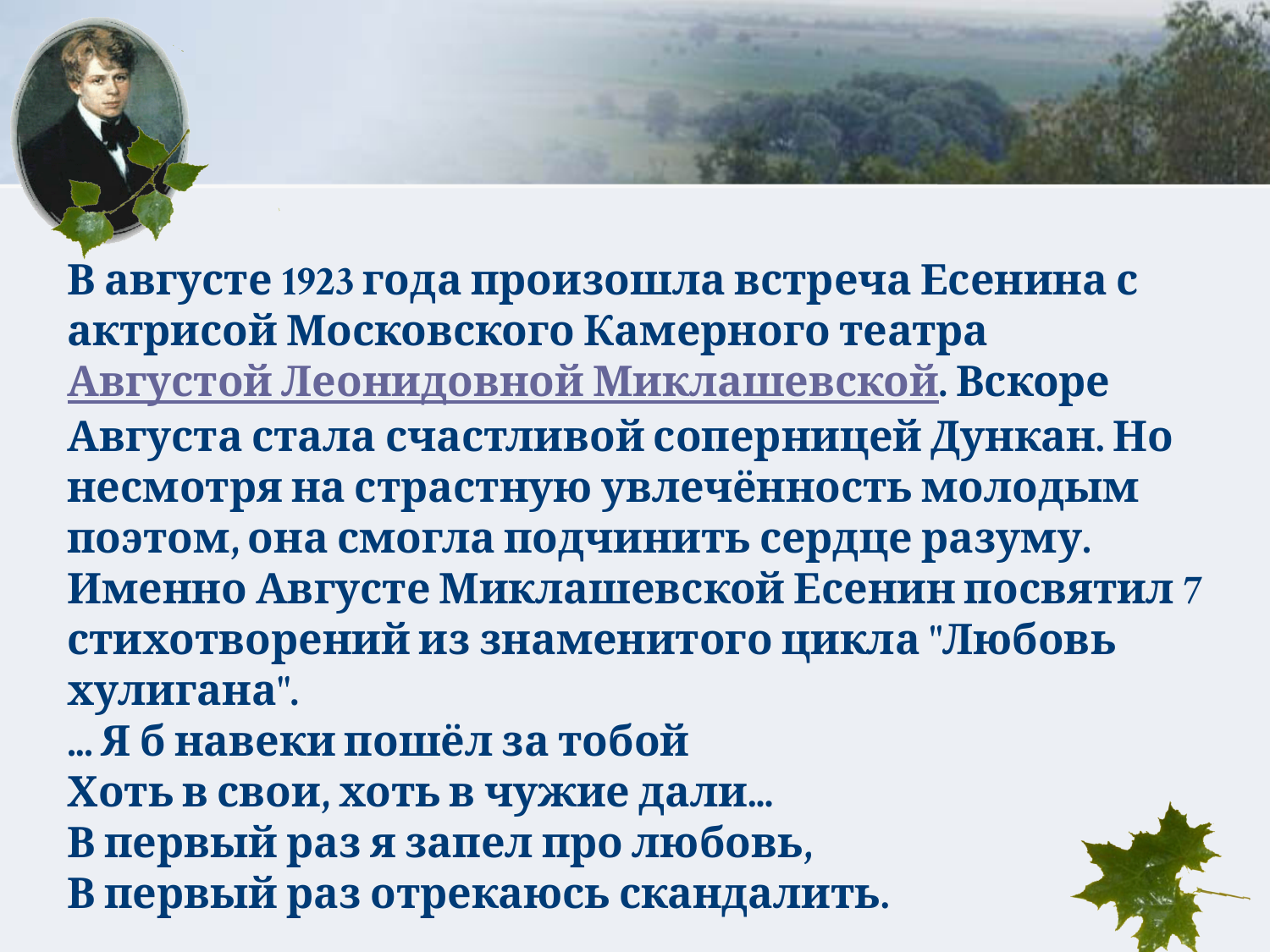

В августе 1923 года произошла встреча Есенина с актрисой Московского Камерного театра Августой Леонидовной Миклашевской. Вскоре Августа стала счастливой соперницей Дункан. Но несмотря на страстную увлечённость молодым поэтом, она смогла подчинить сердце разуму. Именно Августе Миклашевской Есенин посвятил 7 стихотворений из знаменитого цикла "Любовь хулигана".
... Я б навеки пошёл за тобой
Хоть в свои, хоть в чужие дали...
В первый раз я запел про любовь,
В первый раз отрекаюсь скандалить.